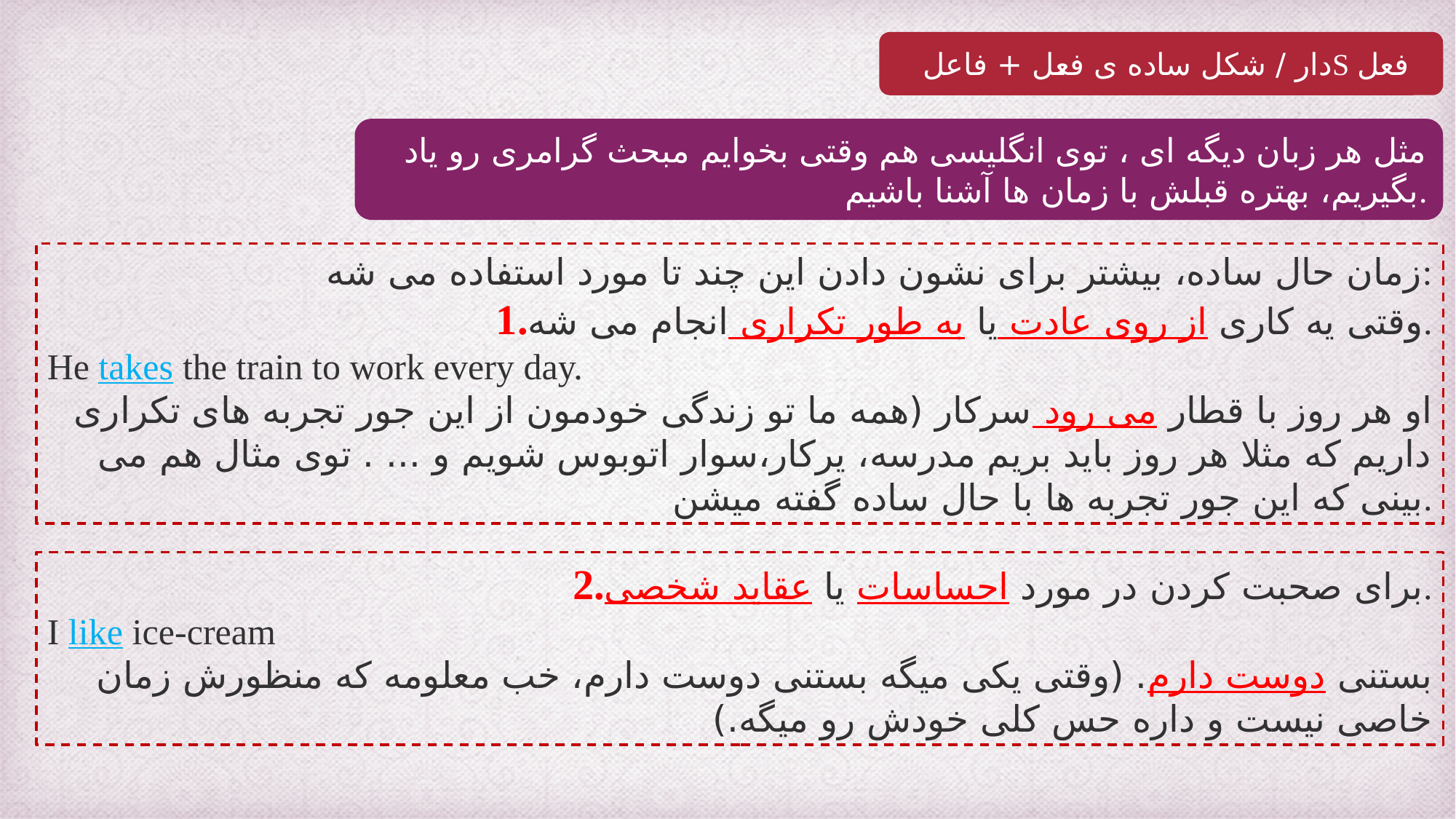

دار / شکل ساده ی فعل + فاعلS فعل
مثل هر زبان دیگه ای ، توی انگلیسی هم وقتی بخوایم مبحث گرامری رو یاد بگیریم، بهتره قبلش با زمان ها آشنا باشیم.
زمان حال ساده، بیشتر برای نشون دادن این چند تا مورد استفاده می شه:
1.وقتی یه کاری از روی عادت یا به طور تکراری انجام می شه.
He takes the train to work every day.
او هر روز با قطار می رود سرکار (همه ما تو زندگی خودمون از این جور تجربه های تکراری داریم که مثلا هر روز باید بریم مدرسه، یرکار،سوار اتوبوس شویم و ... . توی مثال هم می بینی که این جور تجربه ها با حال ساده گفته میشن.
2.برای صحبت کردن در مورد احساسات یا عقاید شخصی.
I like ice-cream
بستنی دوست دارم. (وقتی یکی میگه بستنی دوست دارم، خب معلومه که منظورش زمان خاصی نیست و داره حس کلی خودش رو میگه.)